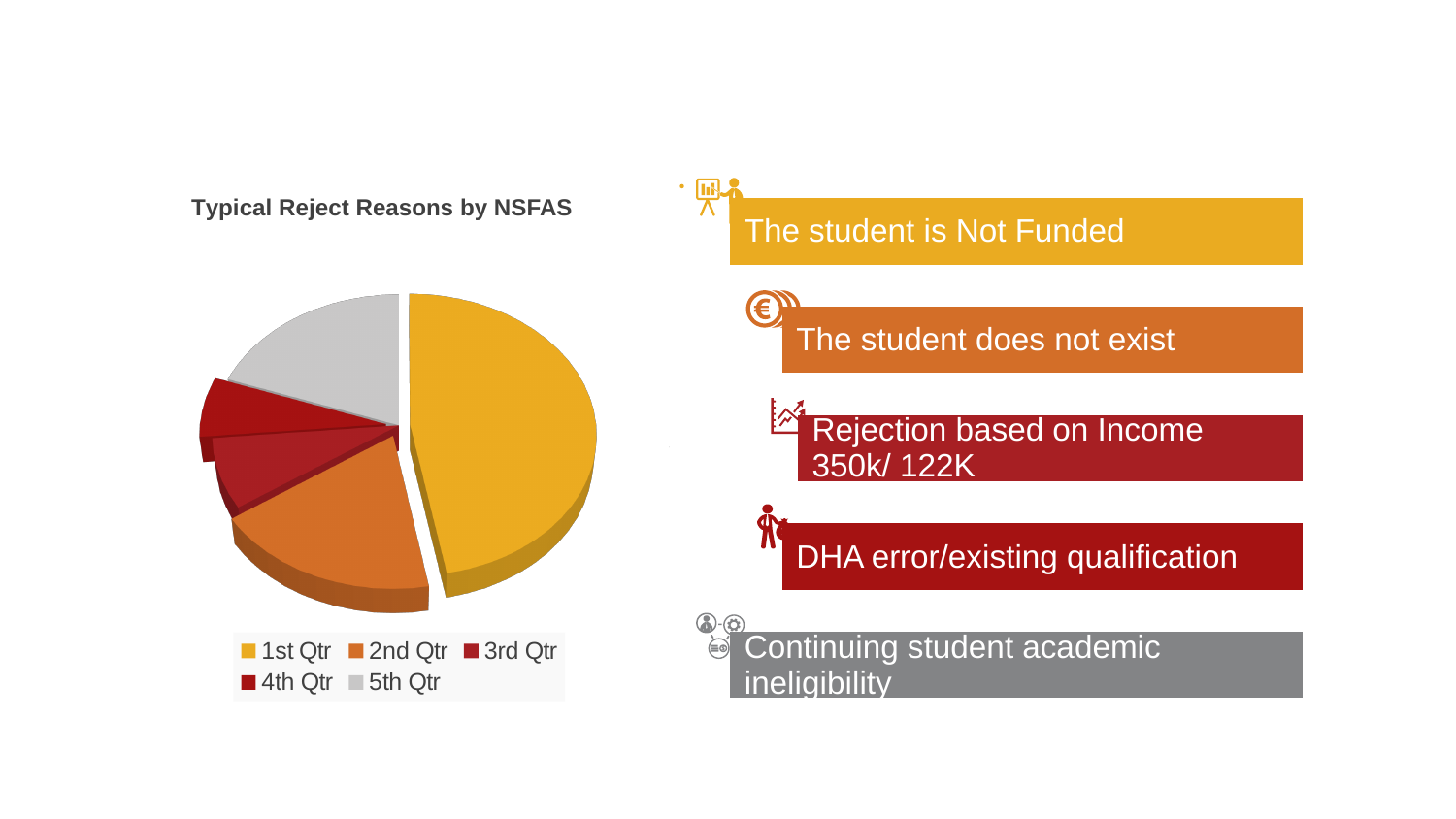

The student is Not Funded
The student does not exist
Rejection based on Income 350k/ 122K
DHA error/existing qualification
Continuing student academic ineligibility

Typical Reject Reasons by NSFAS

[unsupported chart]